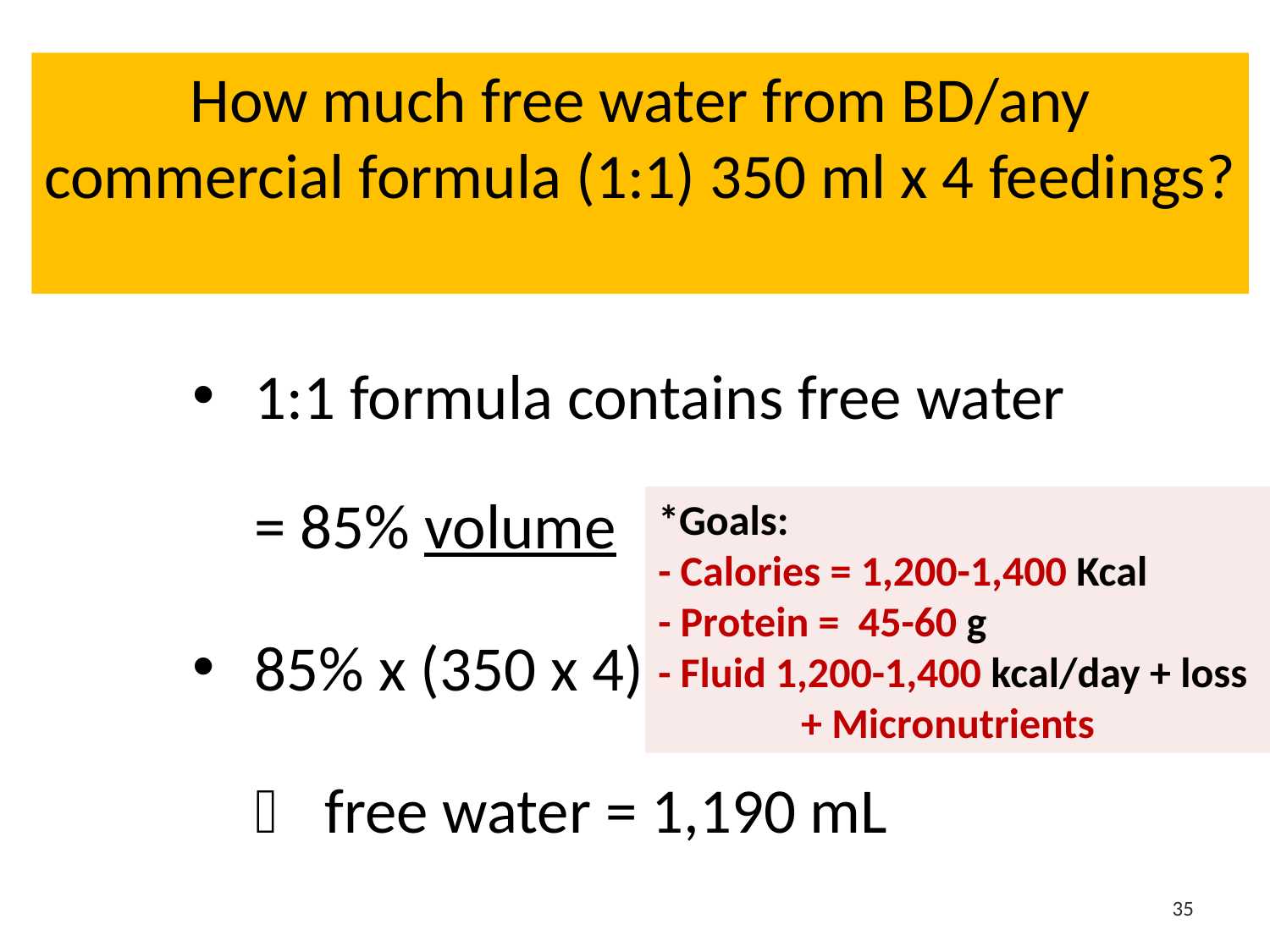

How much free water from BD/any commercial formula (1:1) 350 ml x 4 feedings?
 1:1 formula contains free water
 = 85% volume
 85% x (350 x 4) = 1,400 mL
    ∴ free water = 1,190 mL
*Goals:
- Calories = 1,200-1,400 Kcal
- Protein =  45-60 g
- Fluid 1,200-1,400 kcal/day + loss
               + Micronutrients
35